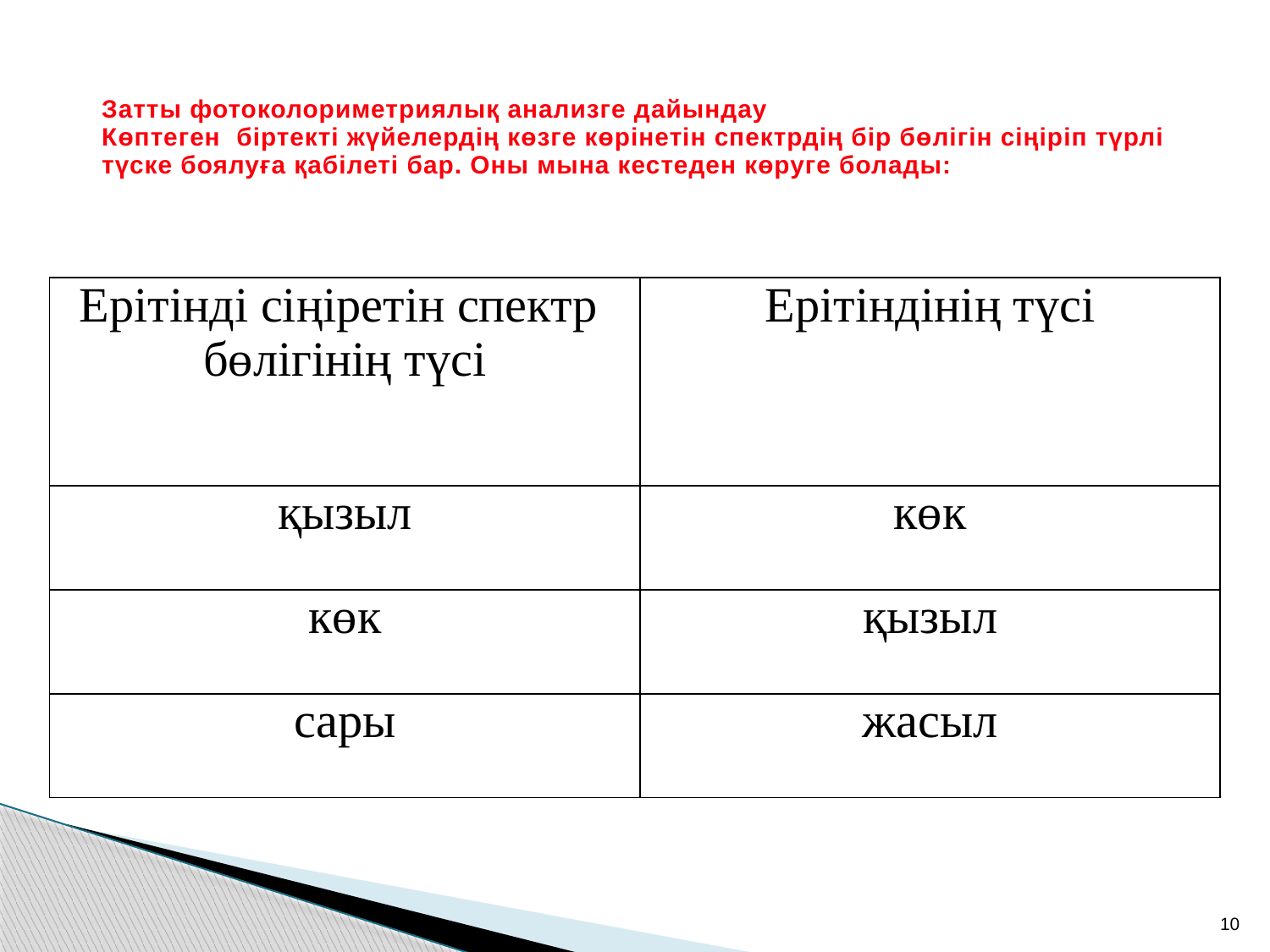

# Затты фотоколориметриялық анализге дайындау Көптеген  біртекті жүйелердің көзге көрінетін спектрдің бір бөлігін сіңіріп түрлі түске боялуға қабілеті бар. Оны мына кестеден көруге болады:
| Ерітінді сіңіретін спектр бөлігінің түсі | Ерітіндінің түсі |
| --- | --- |
| қызыл | көк |
| көк | қызыл |
| сары | жасыл |
10